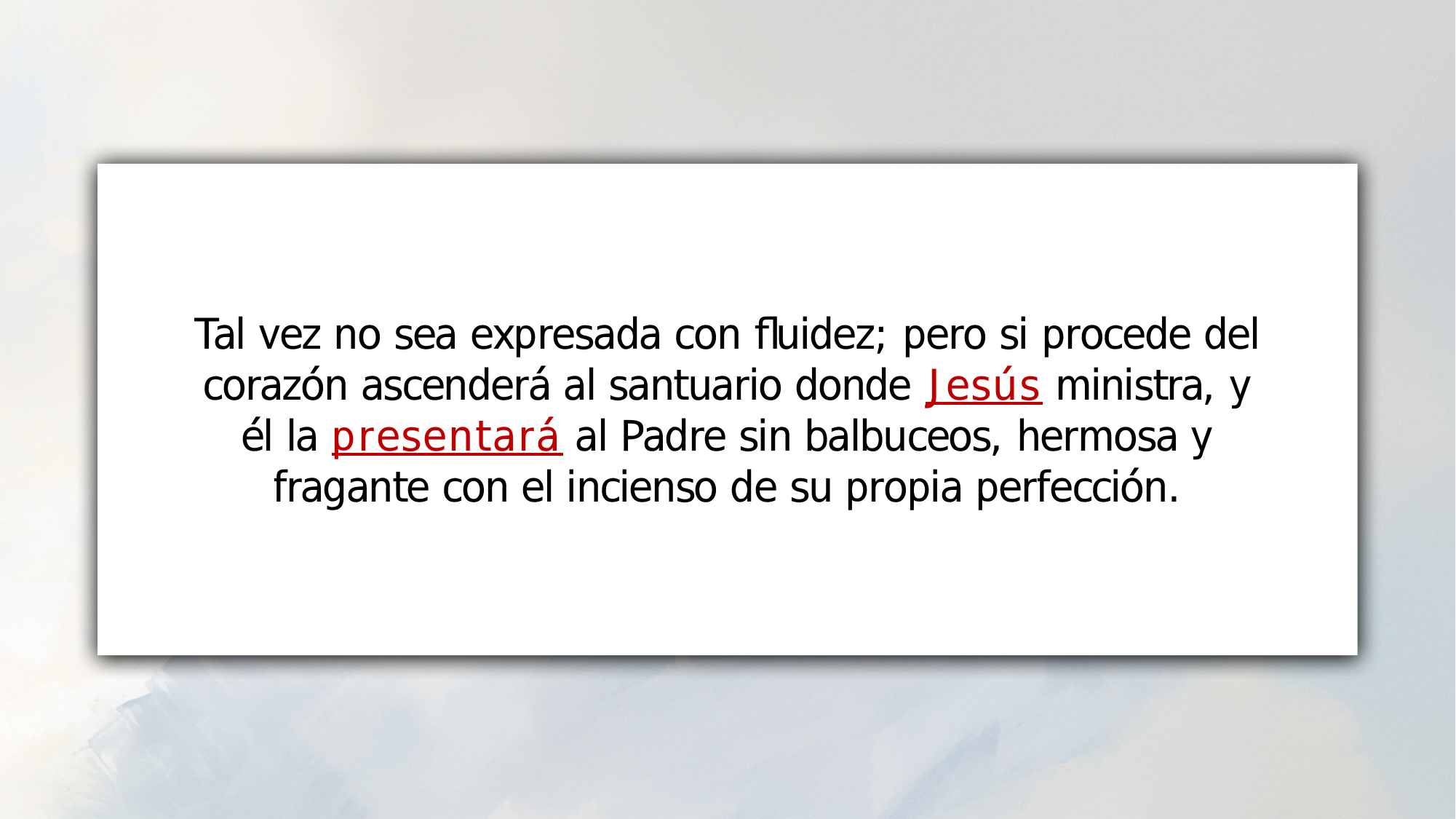

Tal vez no sea expresada con fluidez; pero si procede del corazón ascenderá al santuario donde Jesús ministra, y él la presentará al Padre sin balbuceos, hermosa y fragante con el incienso de su propia perfección.